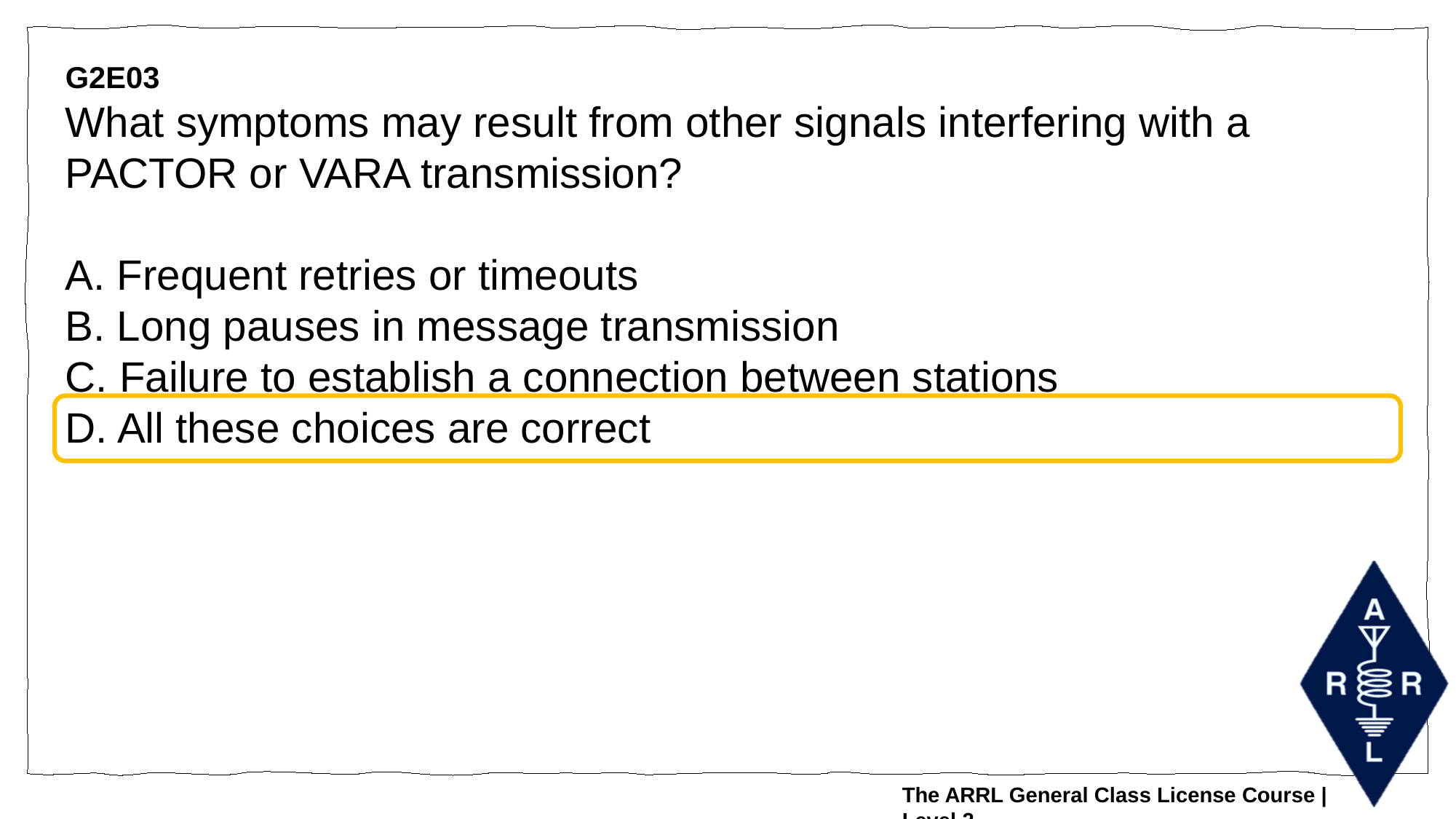

G2E03
What symptoms may result from other signals interfering with a PACTOR or VARA transmission?

A. Frequent retries or timeouts
B. Long pauses in message transmission
C. Failure to establish a connection between stations
D. All these choices are correct